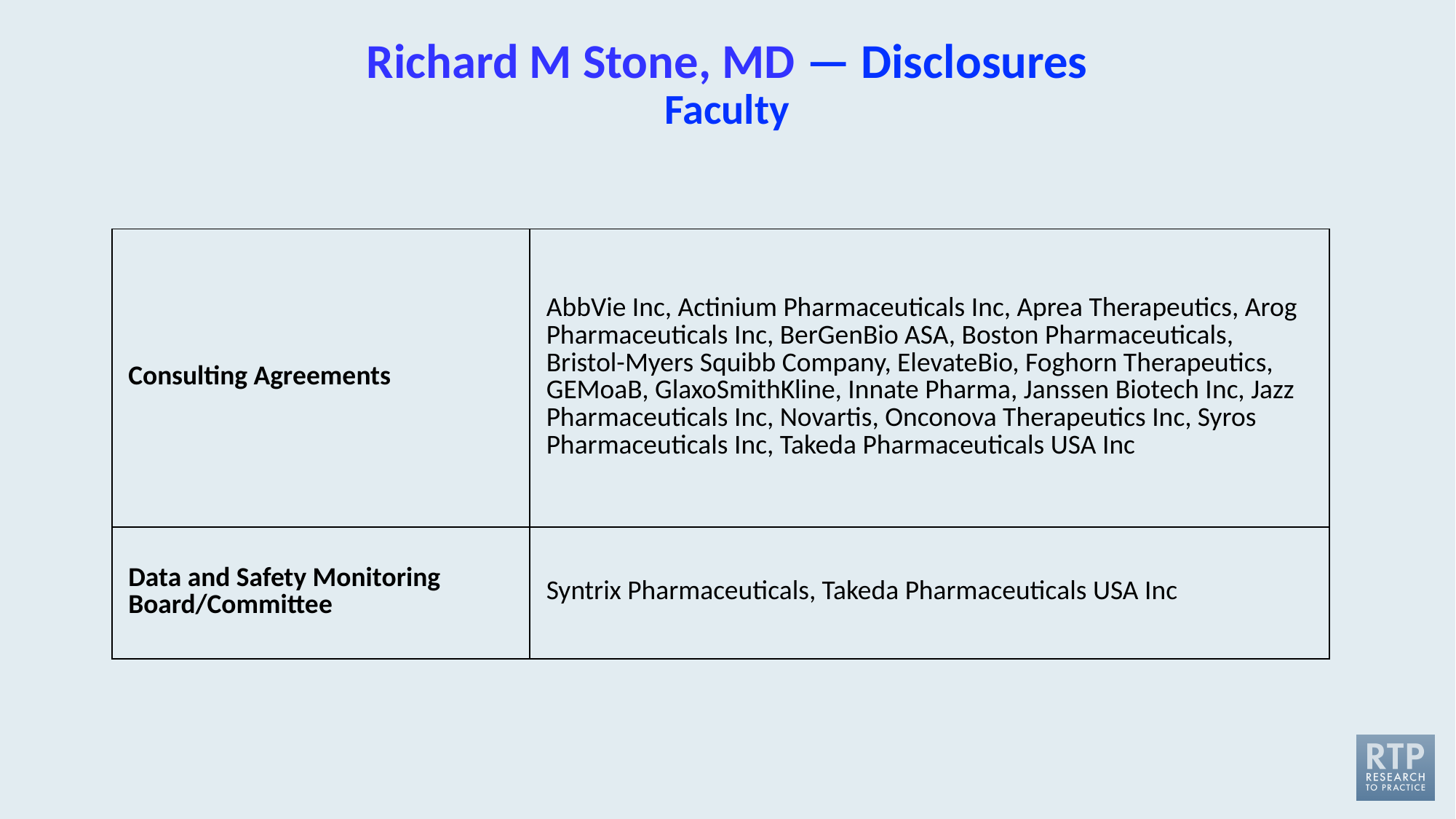

# Richard M Stone, MD — Disclosures Faculty
| Consulting Agreements | AbbVie Inc, Actinium Pharmaceuticals Inc, Aprea Therapeutics, Arog Pharmaceuticals Inc, BerGenBio ASA, Boston Pharmaceuticals, Bristol-Myers Squibb Company, ElevateBio, Foghorn Therapeutics, GEMoaB, GlaxoSmithKline, Innate Pharma, Janssen Biotech Inc, Jazz Pharmaceuticals Inc, Novartis, Onconova Therapeutics Inc, Syros Pharmaceuticals Inc, Takeda Pharmaceuticals USA Inc |
| --- | --- |
| Data and Safety Monitoring Board/Committee | Syntrix Pharmaceuticals, Takeda Pharmaceuticals USA Inc |